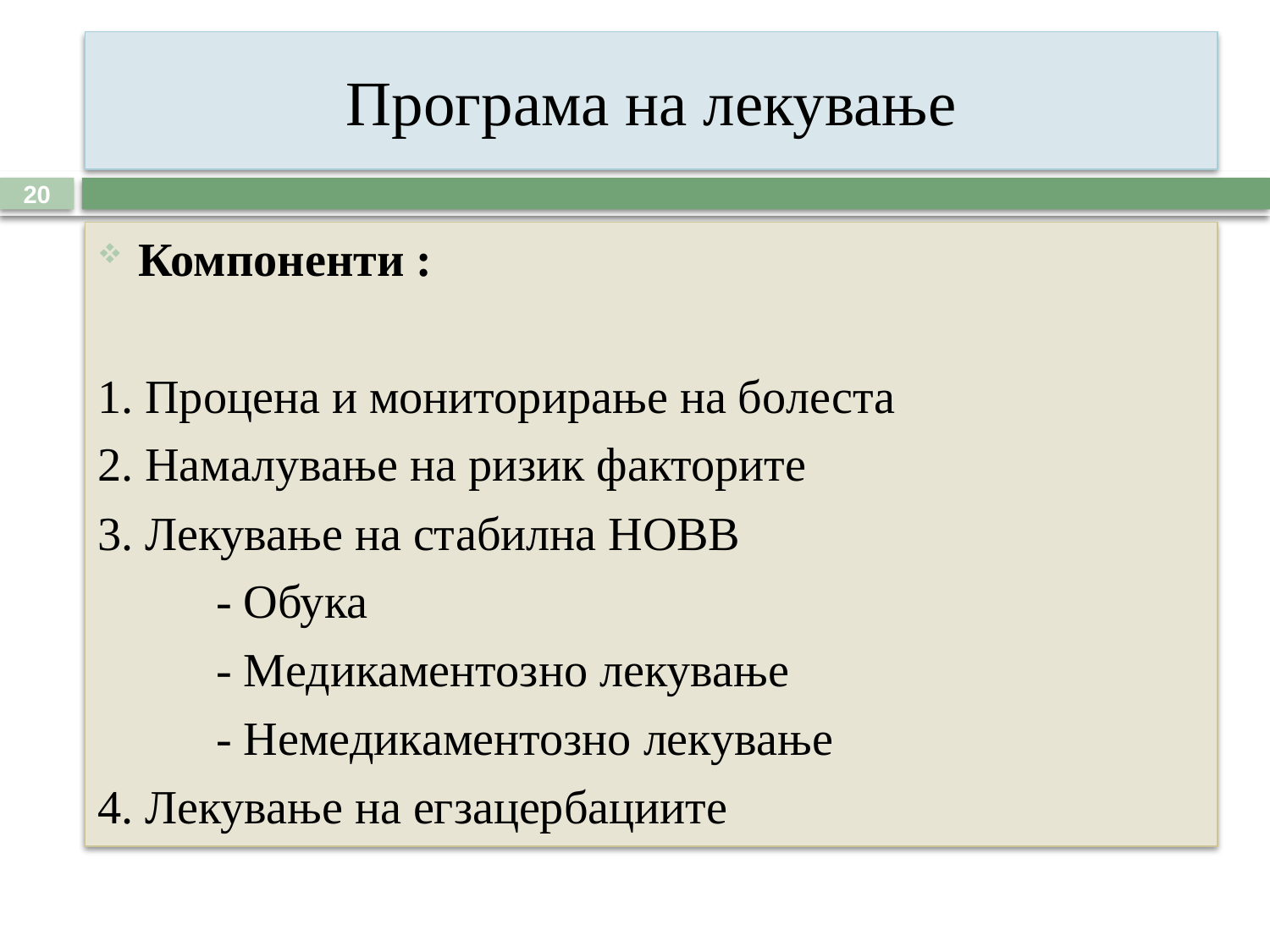

# Програма на лекување
20
Компоненти :

1. Процена и мониторирање на болеста
2. Намалување на ризик факторите
3. Лекување на стабилна НОВВ
          - Обука
          - Медикаментозно лекување
          - Немедикаментозно лекување
4. Лекување на егзацербациите